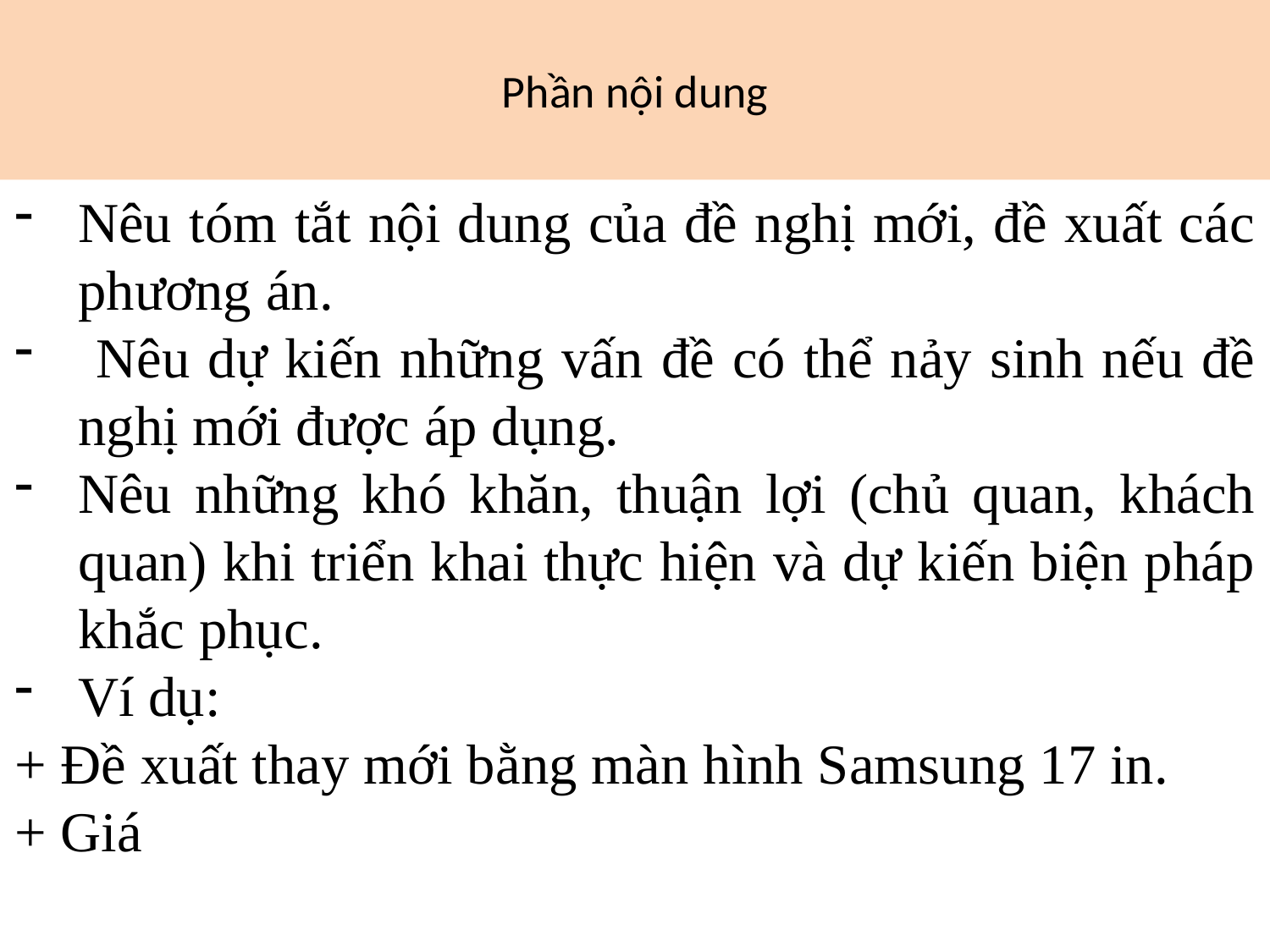

# Phần nội dung
Nêu tóm tắt nội dung của đề nghị mới, đề xuất các phương án.
 Nêu dự kiến những vấn đề có thể nảy sinh nếu đề nghị mới được áp dụng.
Nêu những khó khăn, thuận lợi (chủ quan, khách quan) khi triển khai thực hiện và dự kiến biện pháp khắc phục.
Ví dụ:
+ Đề xuất thay mới bằng màn hình Samsung 17 in.
+ Giá